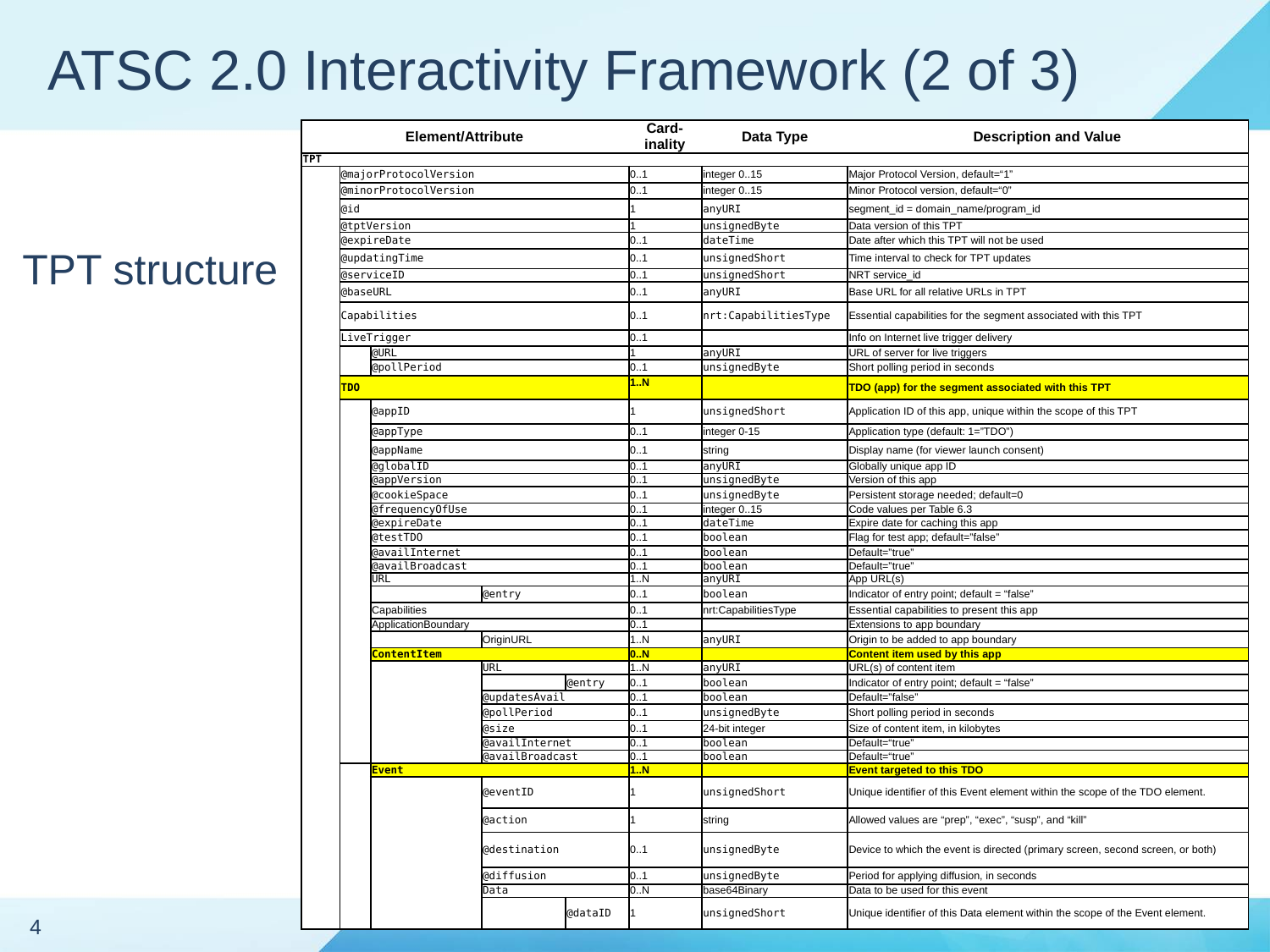

# ATSC 2.0 Interactivity Framework (2 of 3)
| Element/Attribute |  |  |  |  | Card-inality | Data Type | Description and Value |
| --- | --- | --- | --- | --- | --- | --- | --- |
| TPT |  |  |  |  |  |  |  |
|  | @majorProtocolVersion |  |  |  | 0..1 | integer 0..15 | Major Protocol Version, default=“1” |
|  | @minorProtocolVersion |  |  |  | 0..1 | integer 0..15 | Minor Protocol version, default=“0” |
|  | @id |  |  |  | 1 | anyURI | segment\_id = domain\_name/program\_id |
|  | @tptVersion |  |  |  | 1 | unsignedByte | Data version of this TPT |
|  | @expireDate |  |  |  | 0..1 | dateTime | Date after which this TPT will not be used |
|  | @updatingTime |  |  |  | 0..1 | unsignedShort | Time interval to check for TPT updates |
|  | @serviceID |  |  |  | 0..1 | unsignedShort | NRT service\_id |
|  | @baseURL |  |  |  | 0..1 | anyURI | Base URL for all relative URLs in TPT |
|  | Capabilities |  |  |  | 0..1 | nrt:CapabilitiesType | Essential capabilities for the segment associated with this TPT |
|  | LiveTrigger |  |  |  | 0..1 |  | Info on Internet live trigger delivery |
|  |  | @URL |  |  | 1 | anyURI | URL of server for live triggers |
|  |  | @pollPeriod |  |  | 0..1 | unsignedByte | Short polling period in seconds |
|  | TDO |  |  |  | 1..N |  | TDO (app) for the segment associated with this TPT |
|  |  | @appID |  |  | 1 | unsignedShort | Application ID of this app, unique within the scope of this TPT |
|  |  | @appType |  |  | 0..1 | integer 0-15 | Application type (default: 1=”TDO”) |
|  |  | @appName |  |  | 0..1 | string | Display name (for viewer launch consent) |
|  |  | @globalID |  |  | 0..1 | anyURI | Globally unique app ID |
|  |  | @appVersion |  |  | 0..1 | unsignedByte | Version of this app |
|  |  | @cookieSpace |  |  | 0..1 | unsignedByte | Persistent storage needed; default=0 |
|  |  | @frequencyOfUse |  |  | 0..1 | integer 0..15 | Code values per Table 6.3 |
|  |  | @expireDate |  |  | 0..1 | dateTime | Expire date for caching this app |
|  |  | @testTDO |  |  | 0..1 | boolean | Flag for test app; default=”false” |
|  |  | @availInternet |  |  | 0..1 | boolean | Default=”true” |
|  |  | @availBroadcast |  |  | 0..1 | boolean | Default=”true” |
|  |  | URL |  |  | 1..N | anyURI | App URL(s) |
|  |  |  | @entry |  | 0..1 | boolean | Indicator of entry point; default = “false” |
|  |  | Capabilities |  |  | 0..1 | nrt:CapabilitiesType | Essential capabilities to present this app |
|  |  | ApplicationBoundary |  |  | 0..1 |  | Extensions to app boundary |
|  |  |  | OriginURL |  | 1..N | anyURI | Origin to be added to app boundary |
|  |  | ContentItem |  |  | 0..N |  | Content item used by this app |
|  |  |  | URL |  | 1..N | anyURI | URL(s) of content item |
|  |  |  |  | @entry | 0..1 | boolean | Indicator of entry point; default = “false” |
|  |  |  | @updatesAvail |  | 0..1 | boolean | Default=”false” |
|  |  |  | @pollPeriod |  | 0..1 | unsignedByte | Short polling period in seconds |
|  |  |  | @size |  | 0..1 | 24-bit integer | Size of content item, in kilobytes |
|  |  |  | @availInternet |  | 0..1 | boolean | Default=“true” |
|  |  |  | @availBroadcast |  | 0..1 | boolean | Default=“true” |
|  |  | Event |  |  | 1..N |  | Event targeted to this TDO |
|  |  |  | @eventID |  | 1 | unsignedShort | Unique identifier of this Event element within the scope of the TDO element. |
|  |  |  | @action |  | 1 | string | Allowed values are “prep”, “exec”, “susp”, and “kill” |
|  |  |  | @destination |  | 0..1 | unsignedByte | Device to which the event is directed (primary screen, second screen, or both) |
|  |  |  | @diffusion |  | 0..1 | unsignedByte | Period for applying diffusion, in seconds |
|  |  |  | Data |  | 0..N | base64Binary | Data to be used for this event |
|  |  |  |  | @dataID | 1 | unsignedShort | Unique identifier of this Data element within the scope of the Event element. |
TPT structure

4